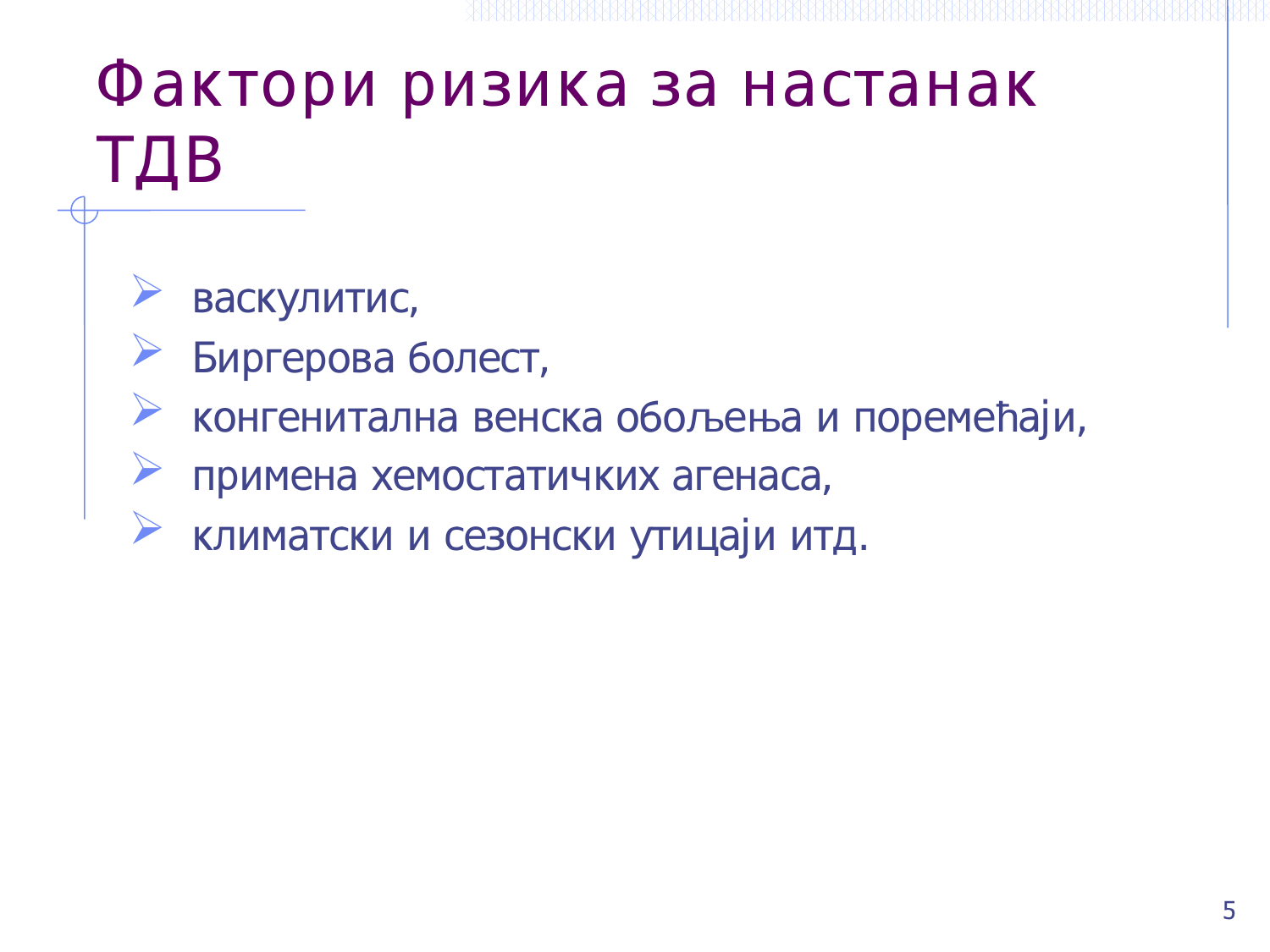

# Фактори ризика за настанак ТДВ
васкулитис,
Биргерова болест,
конгенитална венска обољења и поремећаји,
примена хемостатичких агенаса,
климатски и сезонски утицаји итд.
5